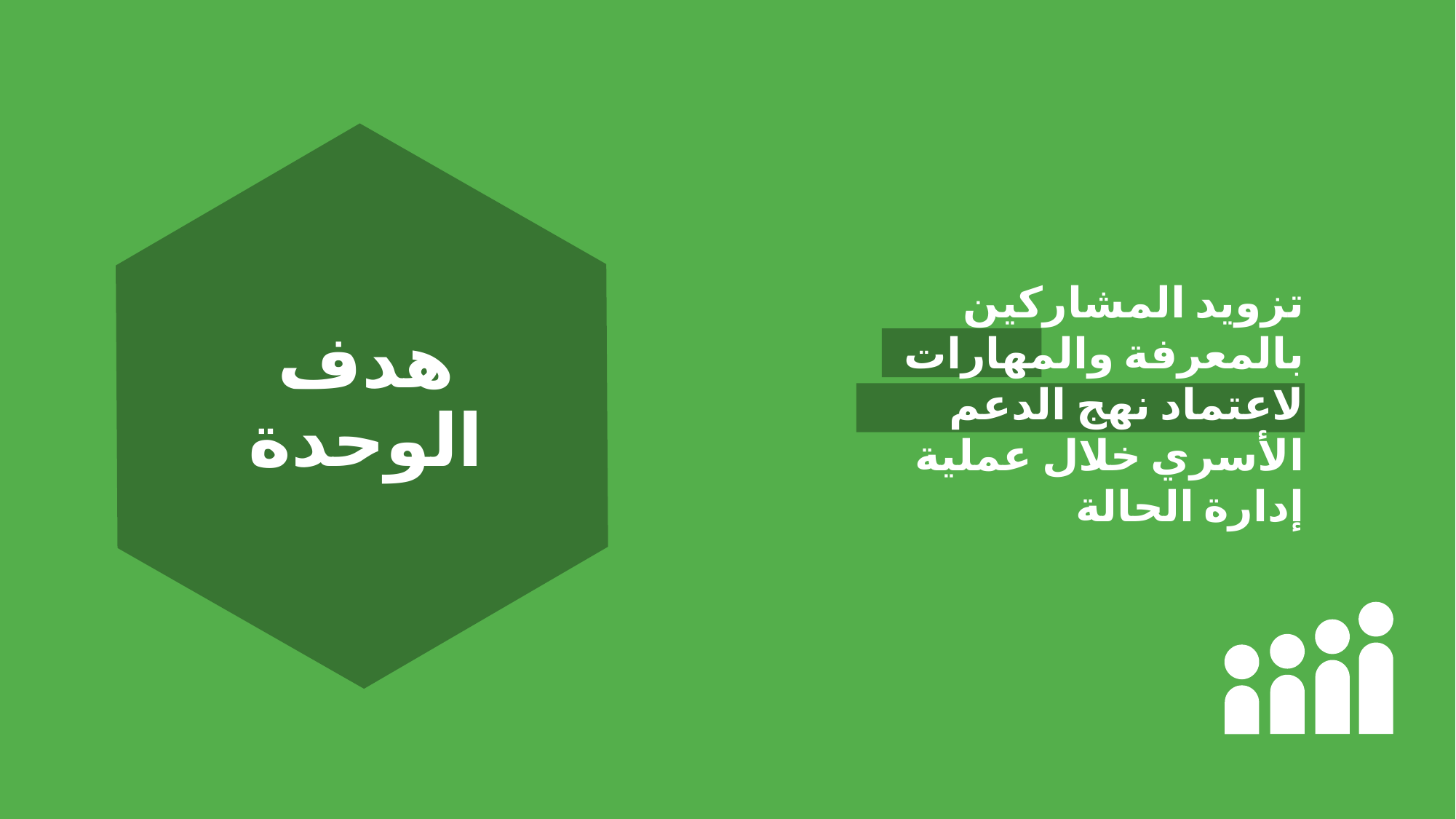

تزويد المشاركين بالمعرفة والمهارات لاعتماد نهج الدعم الأسري خلال عملية إدارة الحالة

# هدف الوحدة